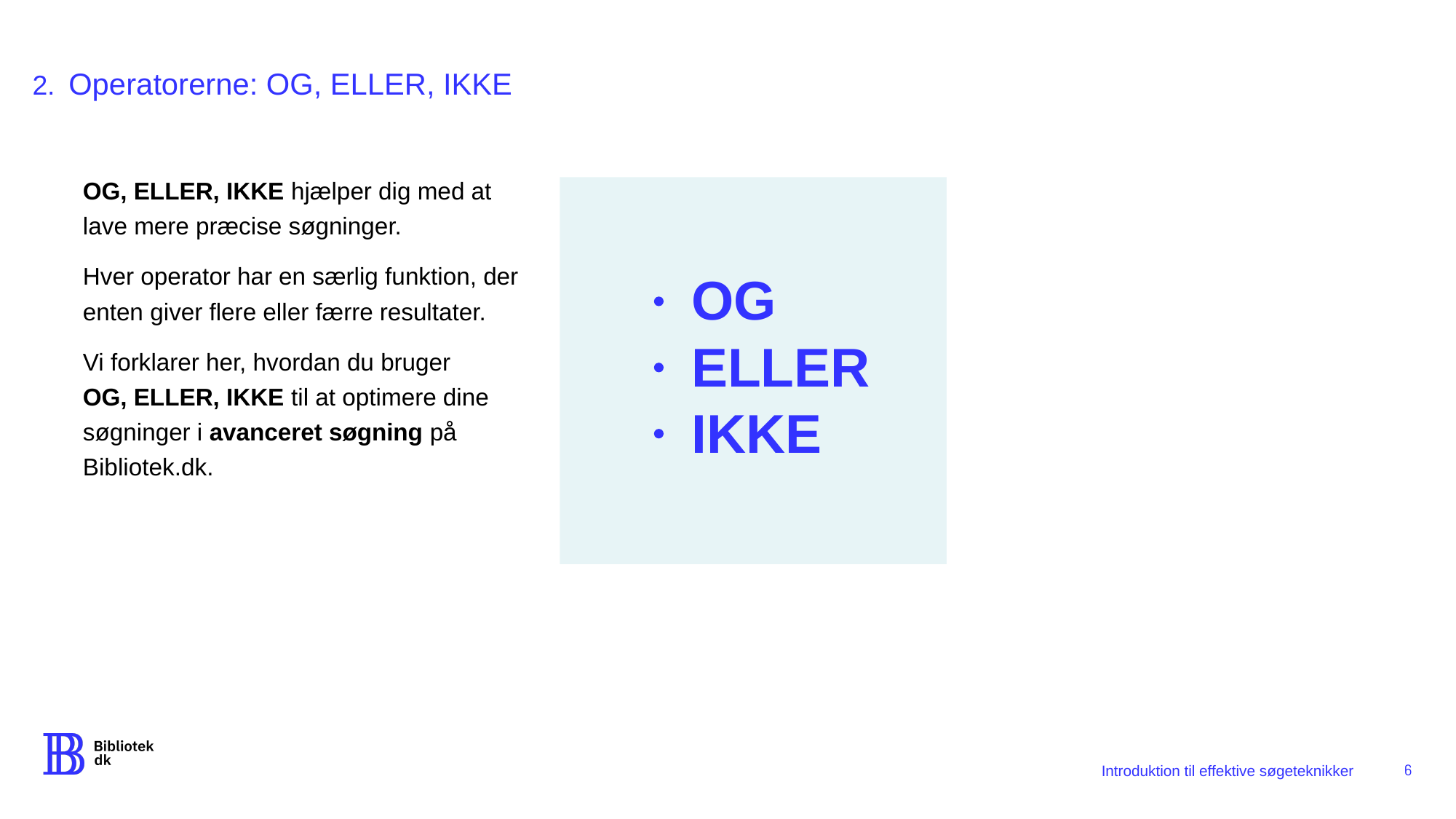

2.
Operatorerne: OG, ELLER, IKKE
OG, ELLER, IKKE hjælper dig med at lave mere præcise søgninger.
Hver operator har en særlig funktion, der enten giver flere eller færre resultater.
Vi forklarer her, hvordan du bruger
OG, ELLER, IKKE til at optimere dine søgninger i avanceret søgning på  Bibliotek.dk.
OG
ELLER
IKKE

6